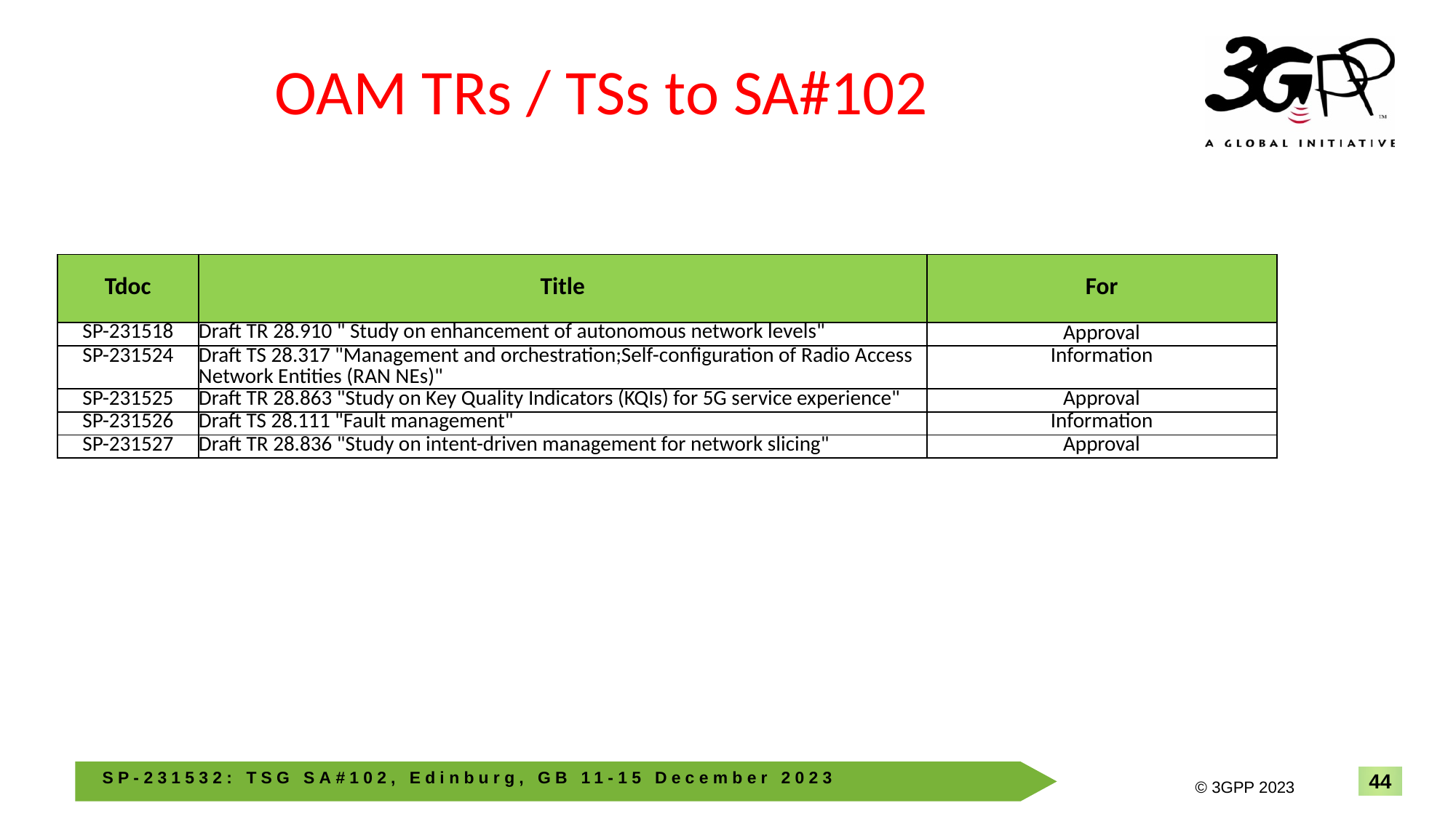

# OAM TRs / TSs to SA#102
| Tdoc | Title | For |
| --- | --- | --- |
| SP-231518 | Draft TR 28.910 " Study on enhancement of autonomous network levels" | Approval |
| SP-231524 | Draft TS 28.317 "Management and orchestration;Self-configuration of Radio Access Network Entities (RAN NEs)" | Information |
| SP-231525 | Draft TR 28.863 "Study on Key Quality Indicators (KQIs) for 5G service experience" | Approval |
| SP-231526 | Draft TS 28.111 "Fault management" | Information |
| SP-231527 | Draft TR 28.836 "Study on intent-driven management for network slicing" | Approval |